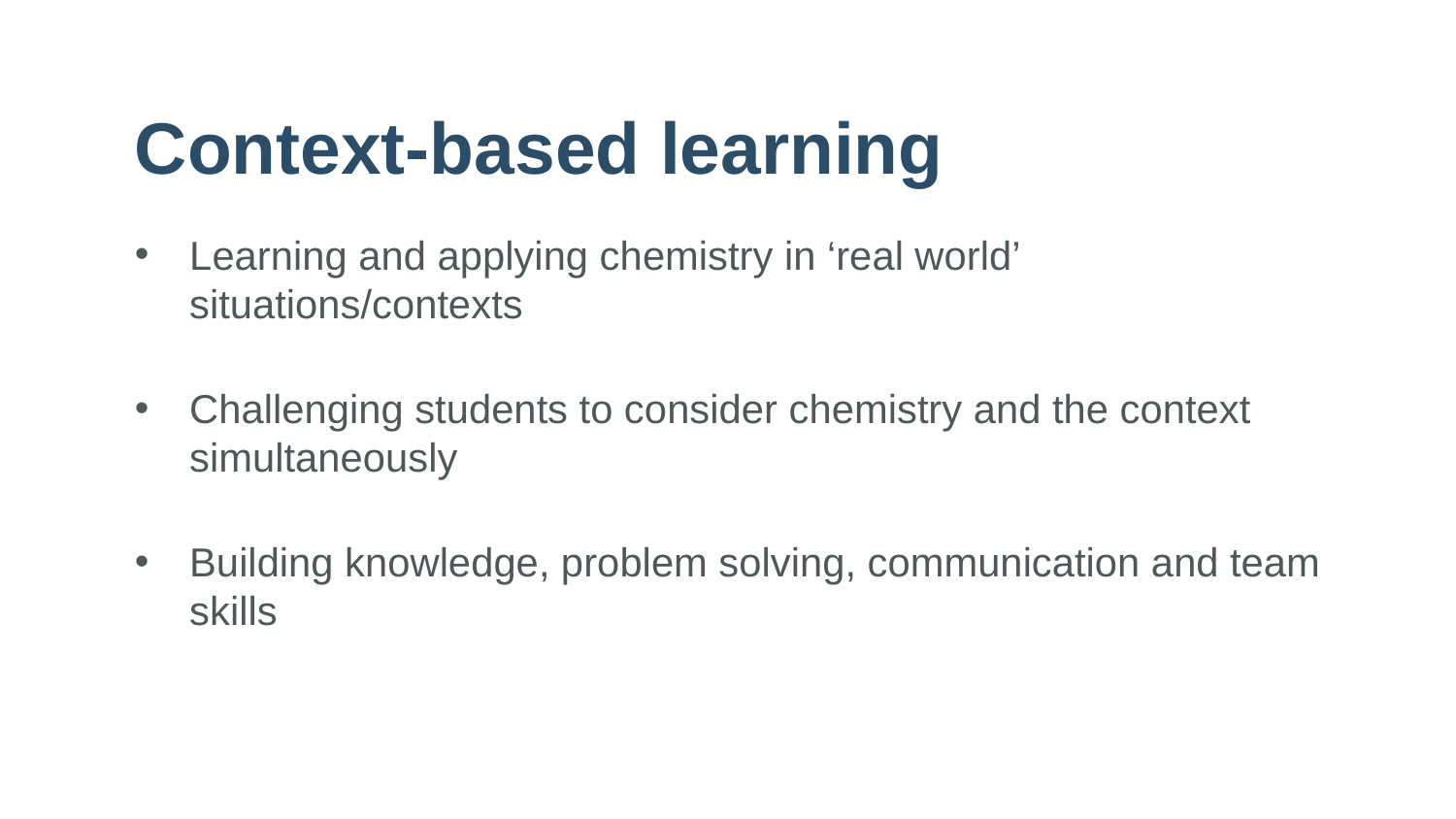

# Context-based learning
Learning and applying chemistry in ‘real world’ situations/contexts
Challenging students to consider chemistry and the context simultaneously
Building knowledge, problem solving, communication and team skills